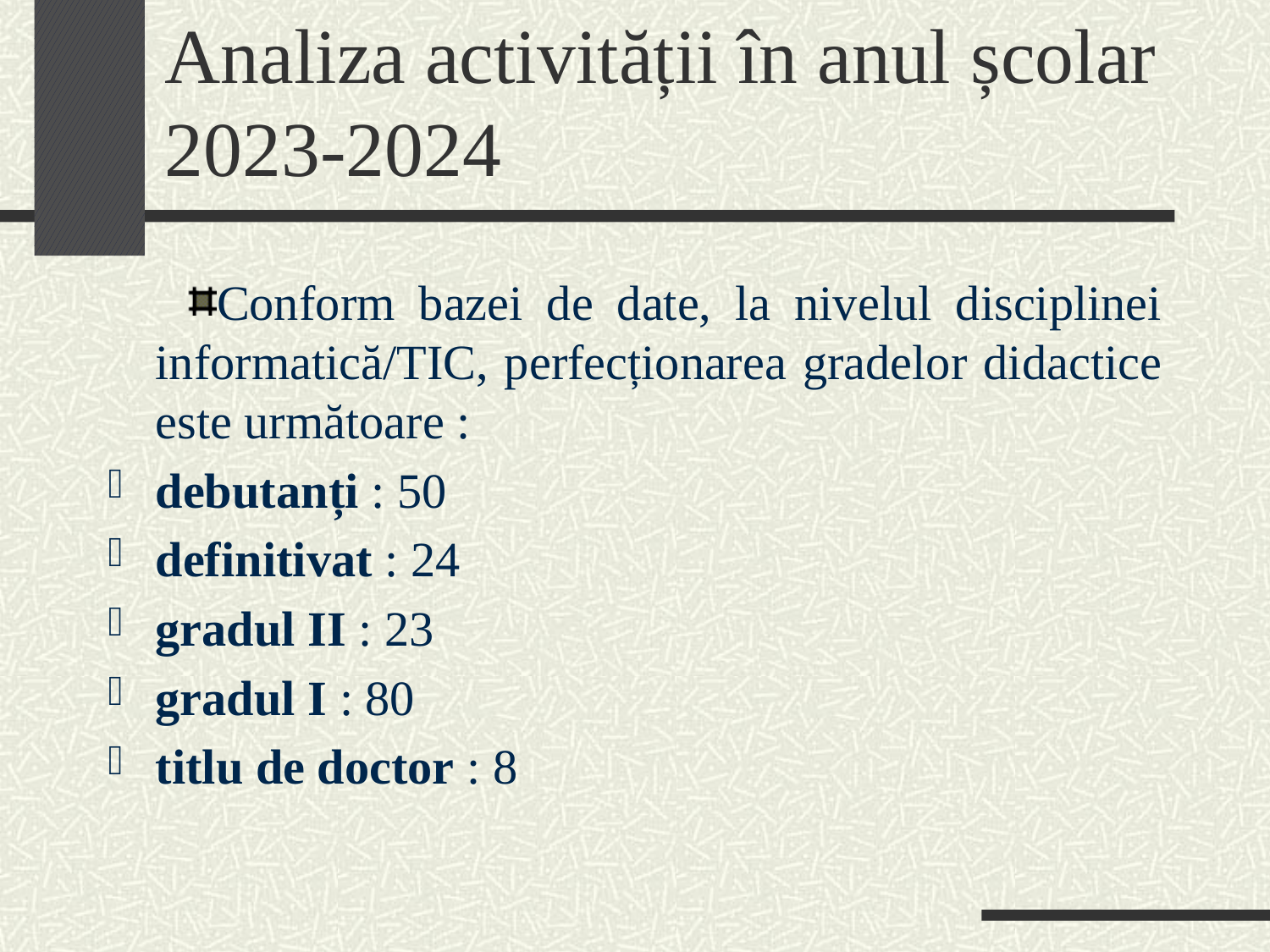

# Analiza activității în anul școlar 2023-2024
Conform bazei de date, la nivelul disciplinei informatică/TIC, perfecționarea gradelor didactice este următoare :
debutanți : 50
definitivat : 24
gradul II : 23
gradul I : 80
titlu de doctor : 8